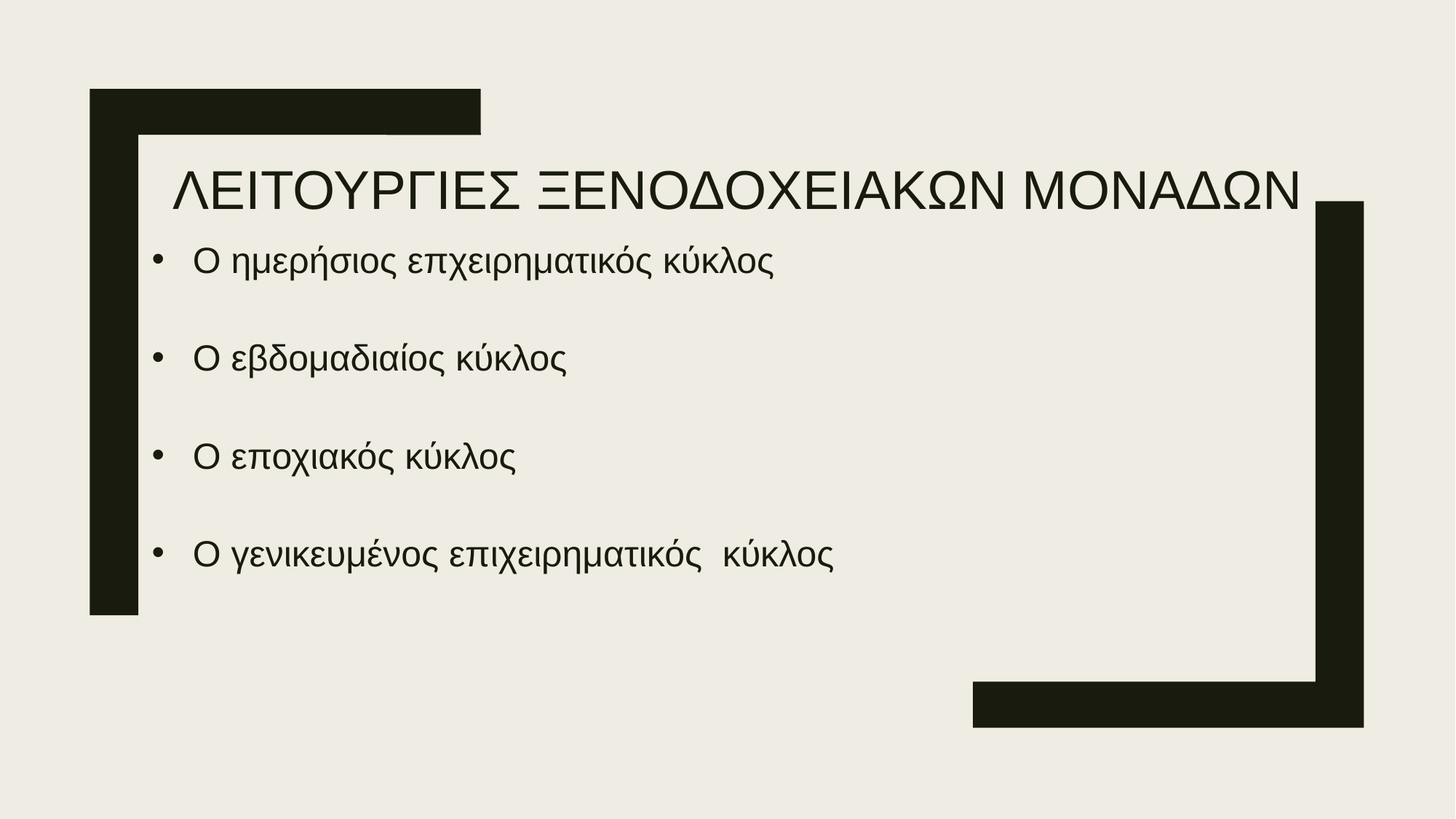

# Λειτουργιεσ ξενοδοχειακων μοναδων
Ο ημερήσιος επχειρηματικός κύκλος

Ο εβδομαδιαίος κύκλος

Ο εποχιακός κύκλος

Ο γενικευμένος επιχειρηματικός  κύκλος